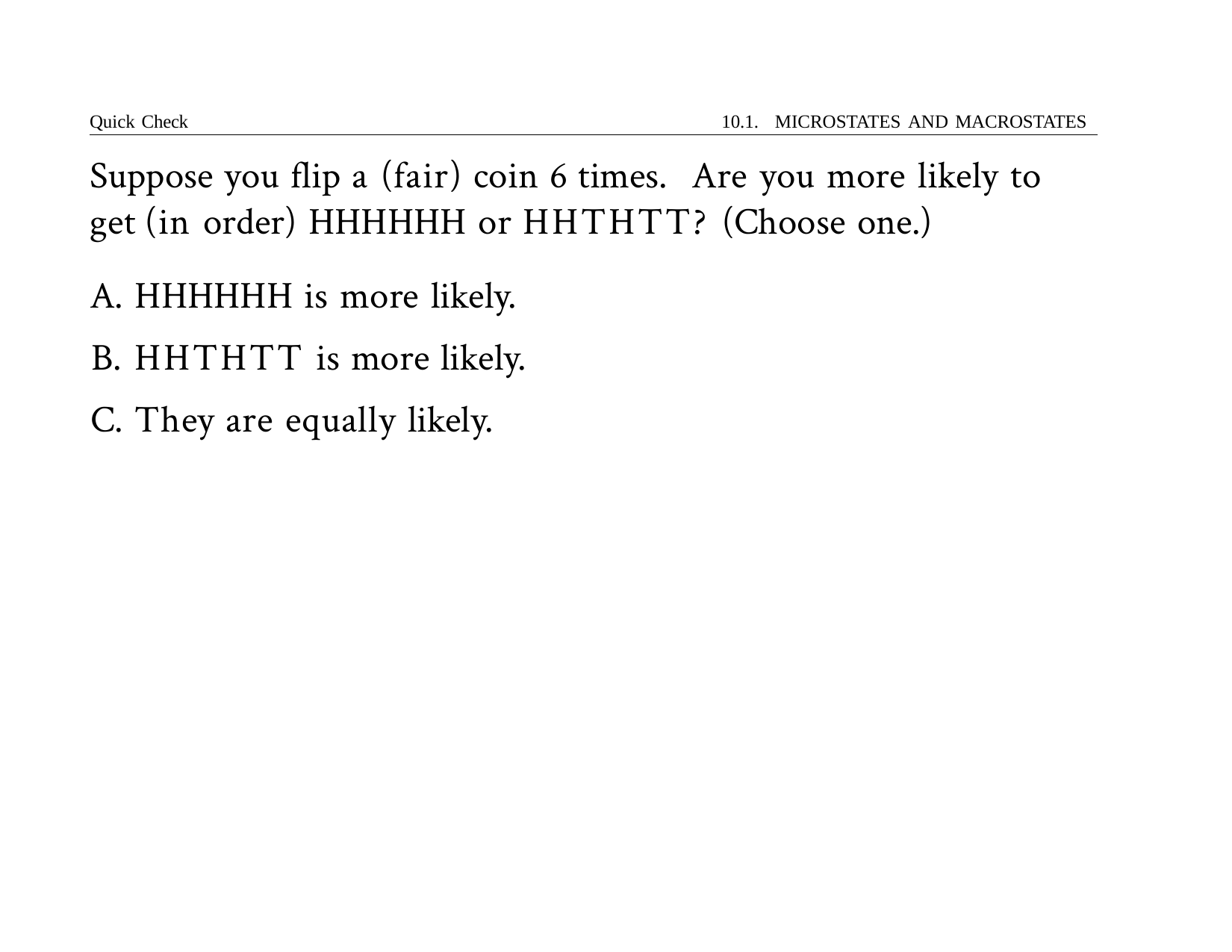

Quick Check	10.1.  MICROSTATES AND MACROSTATES

# Suppose you flip a (fair) coin 6 times.	Are you more likely to get (in order) HHHHHH or HHTHTT? (Choose one.)
HHHHHH is more likely.
HHTHTT is more likely.
They are equally likely.